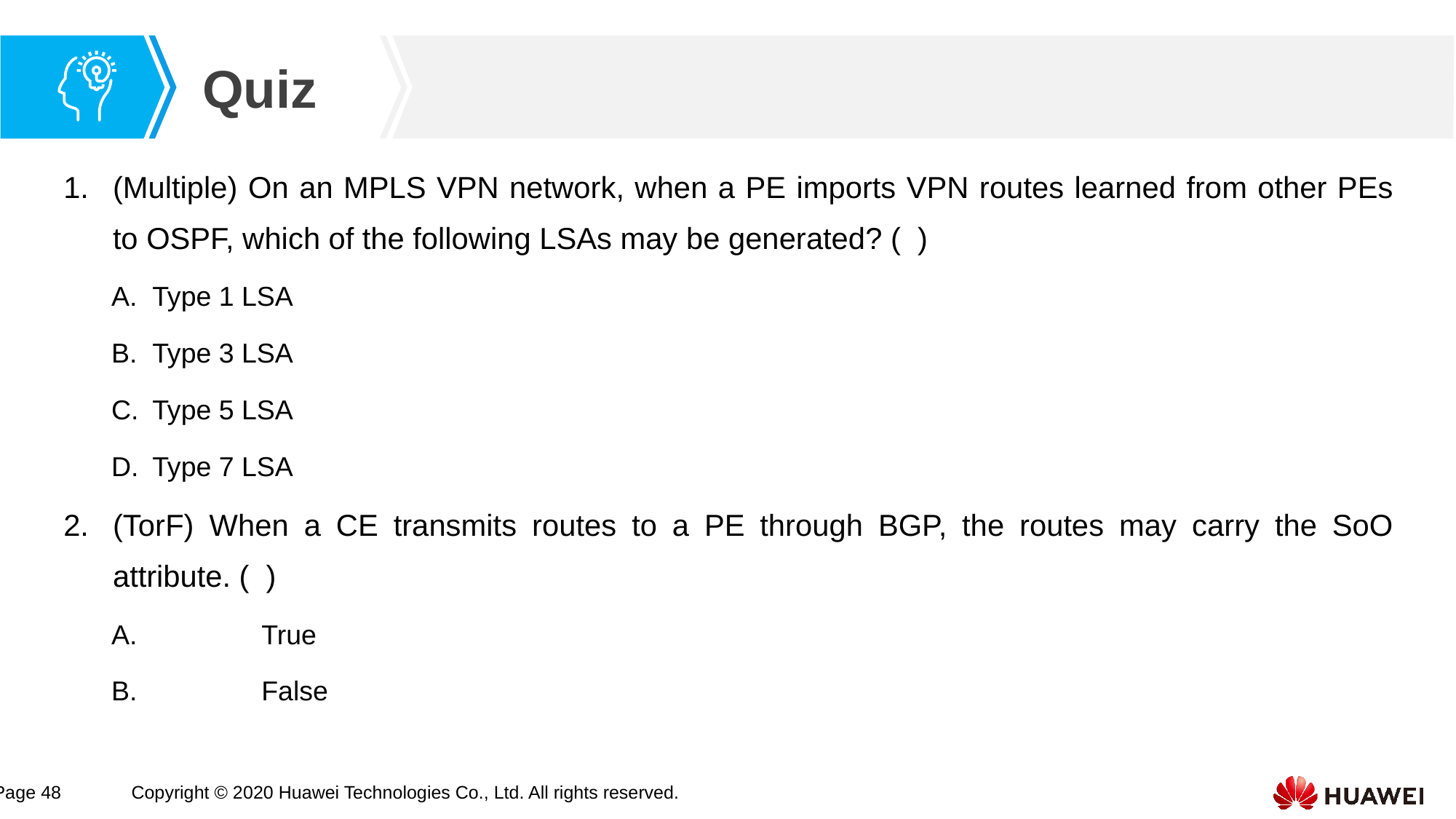

(Multiple) On an MPLS VPN network, when a PE imports VPN routes learned from other PEs to OSPF, which of the following LSAs may be generated? (  )
Type 1 LSA
Type 3 LSA
Type 5 LSA
Type 7 LSA
(TorF) When a CE transmits routes to a PE through BGP, the routes may carry the SoO attribute. (  )
	True
	False